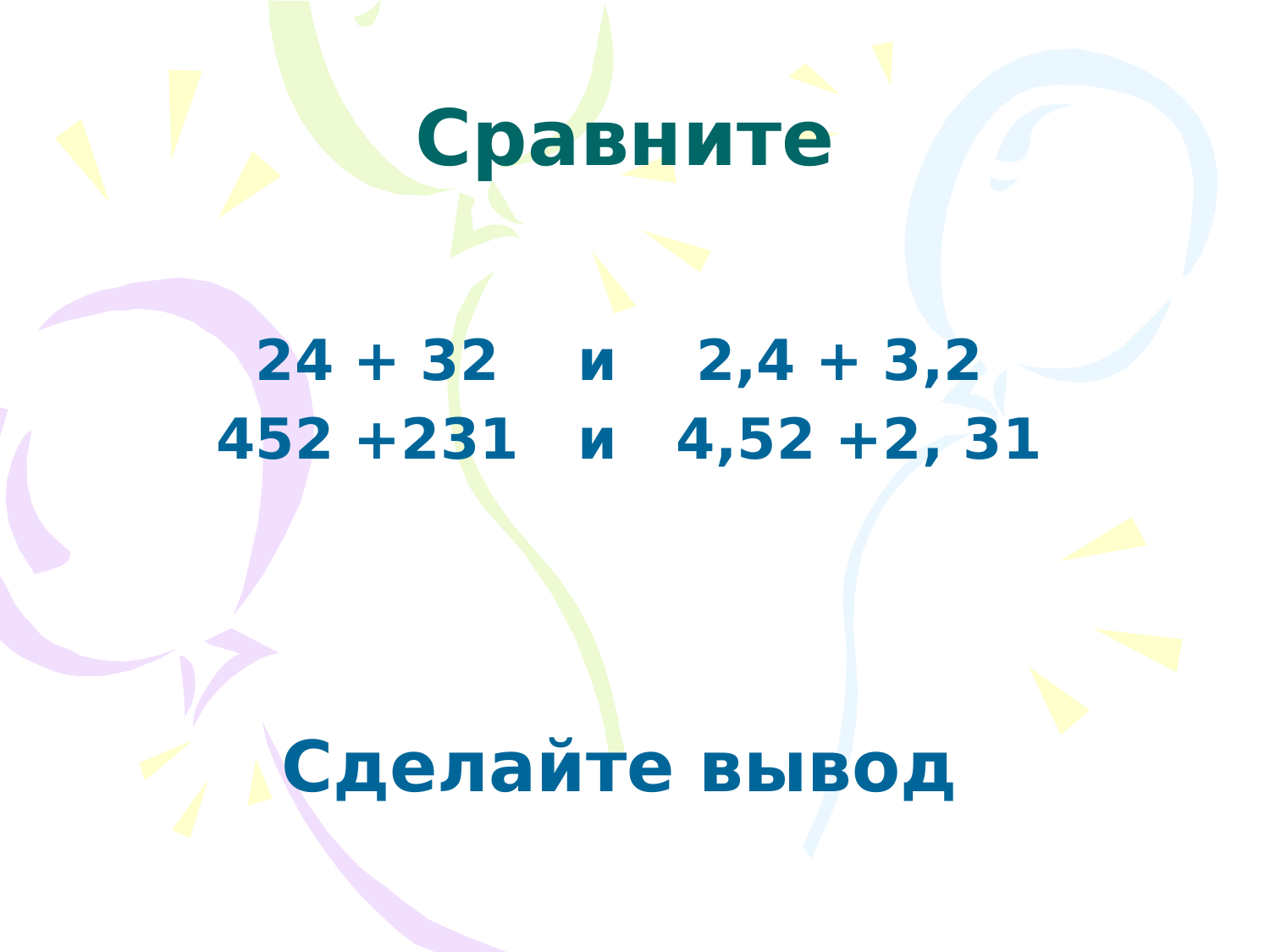

# Сравните
24 + 32    и    2,4 + 3,2
 452 +231   и   4,52 +2, 31

Сделайте вывод